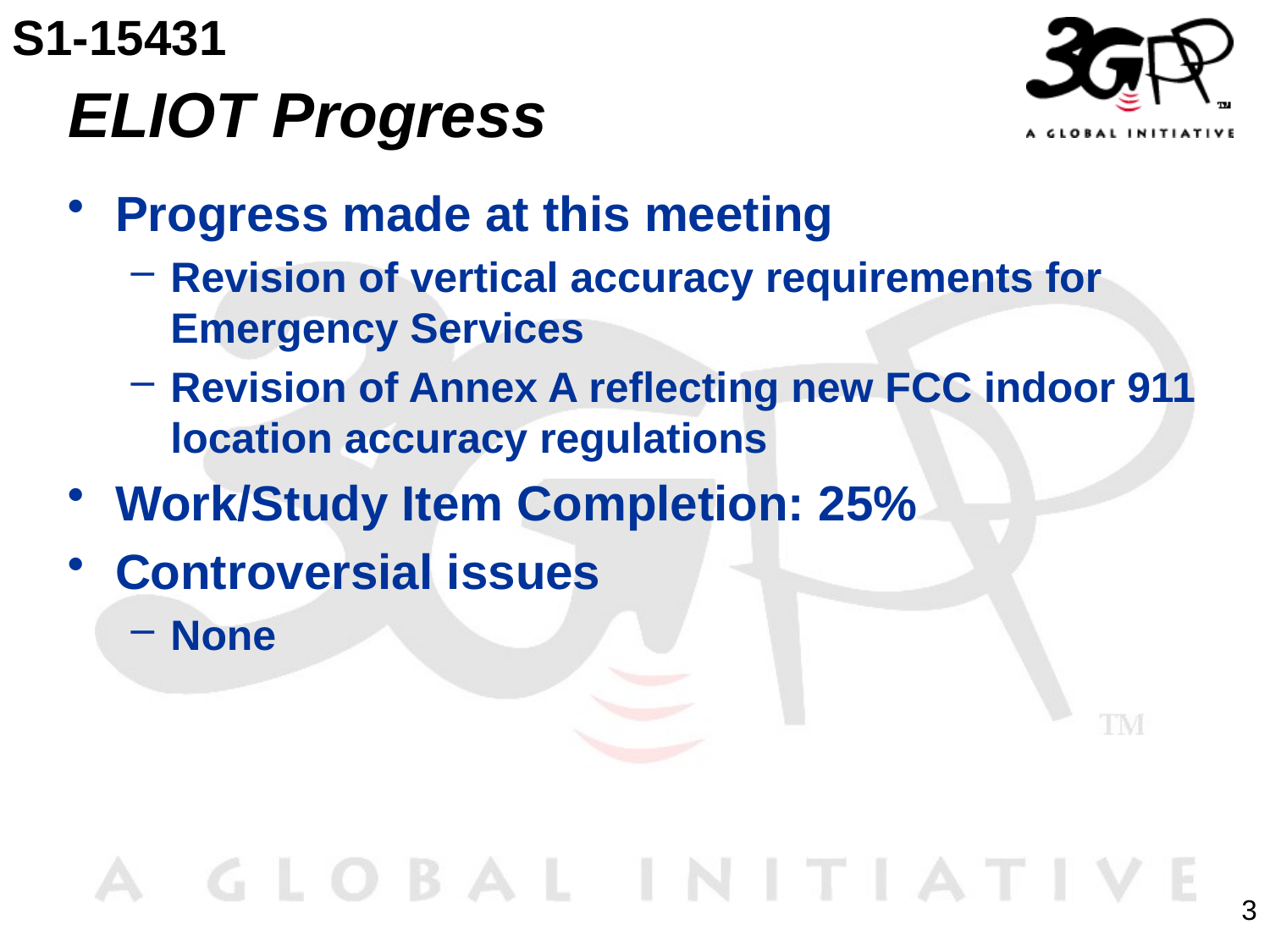

S1-15431
# ELIOT Progress
Progress made at this meeting
Revision of vertical accuracy requirements for Emergency Services
Revision of Annex A reflecting new FCC indoor 911 location accuracy regulations
Work/Study Item Completion: 25%
Controversial issues
None
3